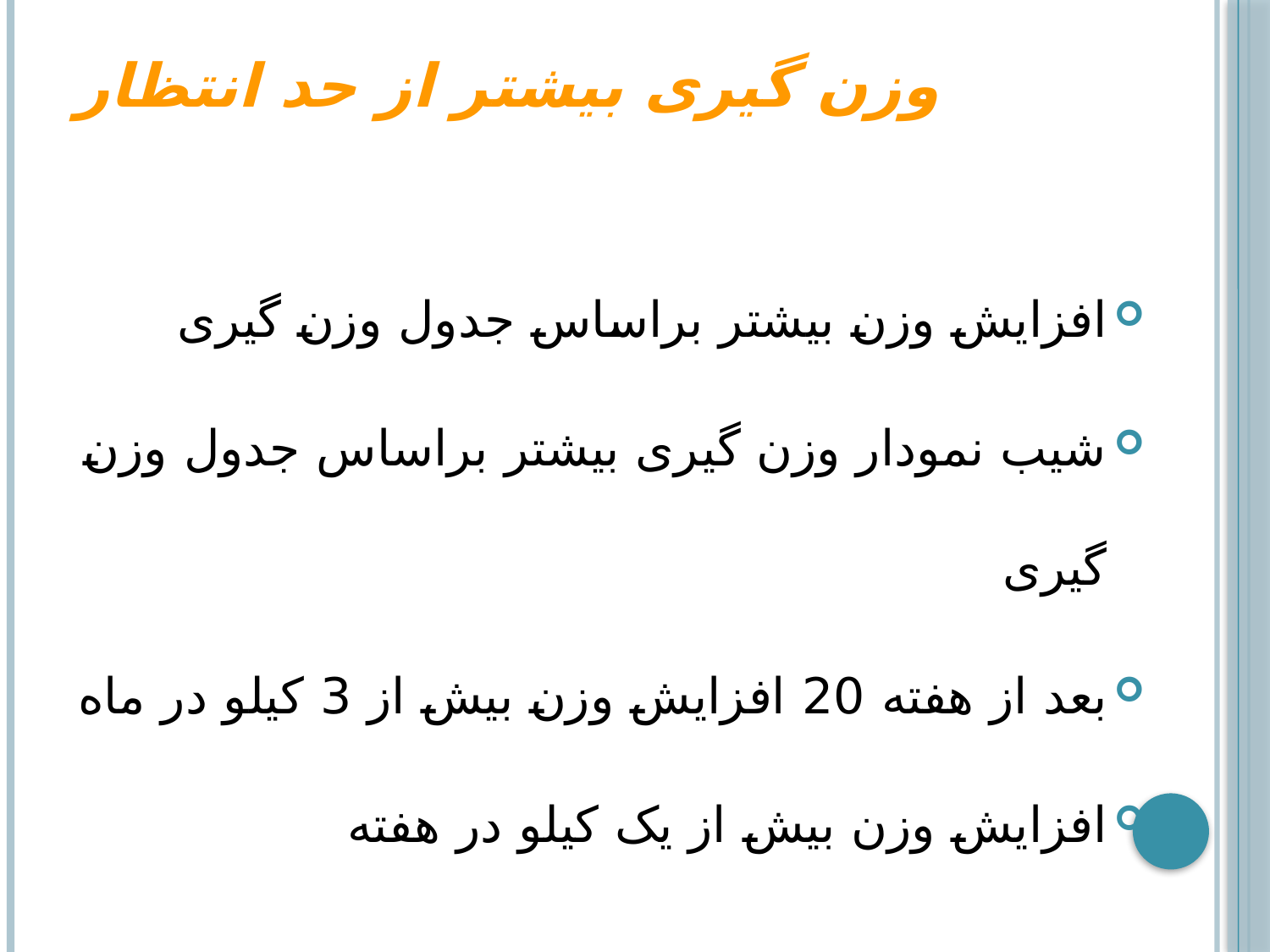

# وزن گیری بیشتر از حد انتظار
افزایش وزن بیشتر براساس جدول وزن گیری
شیب نمودار وزن گیری بیشتر براساس جدول وزن گیری
بعد از هفته 20 افزایش وزن بیش از 3 کیلو در ماه
افزایش وزن بیش از یک کیلو در هفته